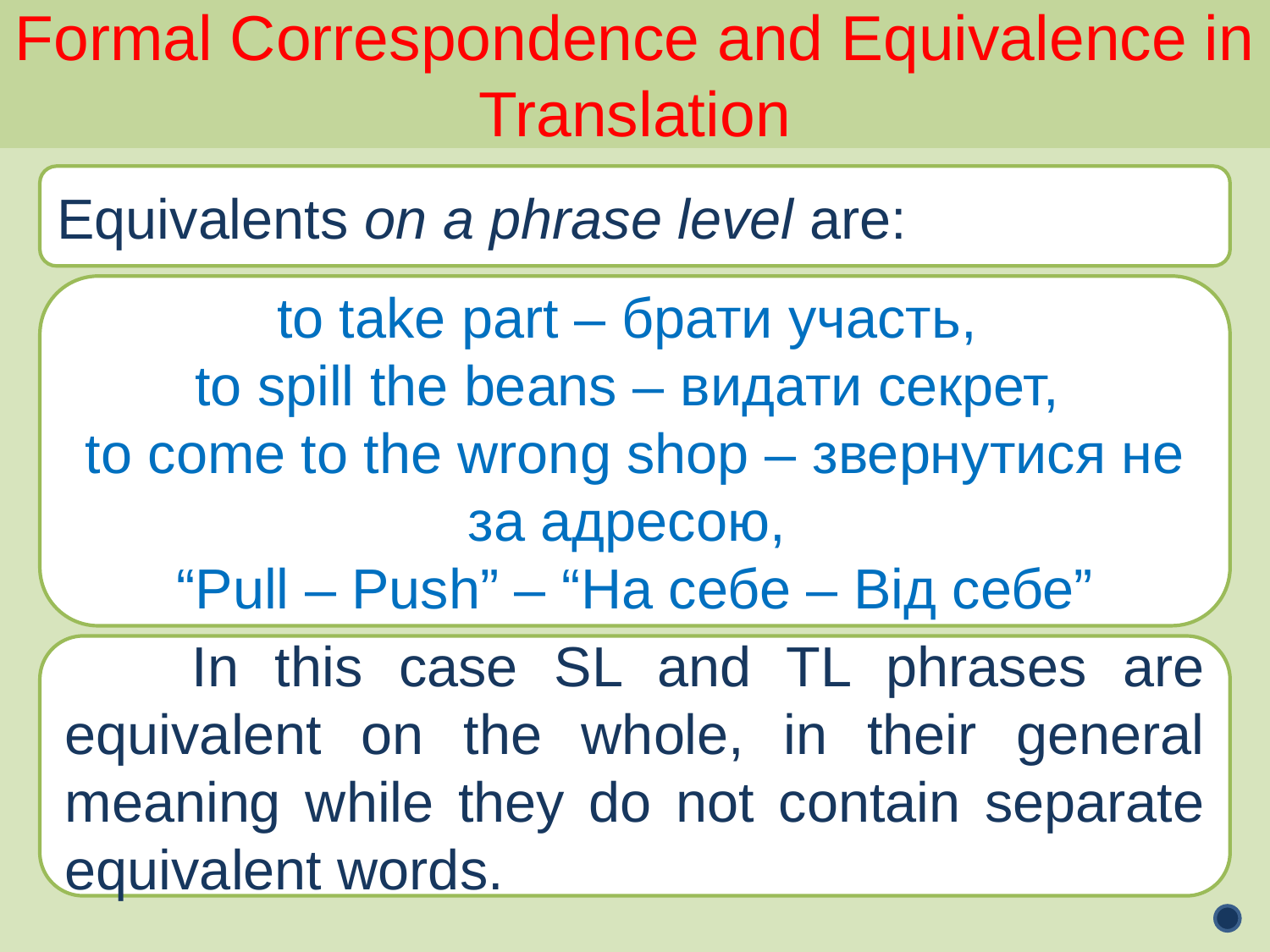

Formal Correspondence and Equivalence in Translation
Equivalents on a phrase level are:
to take part – брати участь,
to spill the beans – видати секрет,
to come to the wrong shop – звернутися не за адресою,
“Pull – Push” – “На себе – Від себе”
	In this case SL and TL phrases are equivalent on the whole, in their general meaning while they do not contain separate equivalent words.